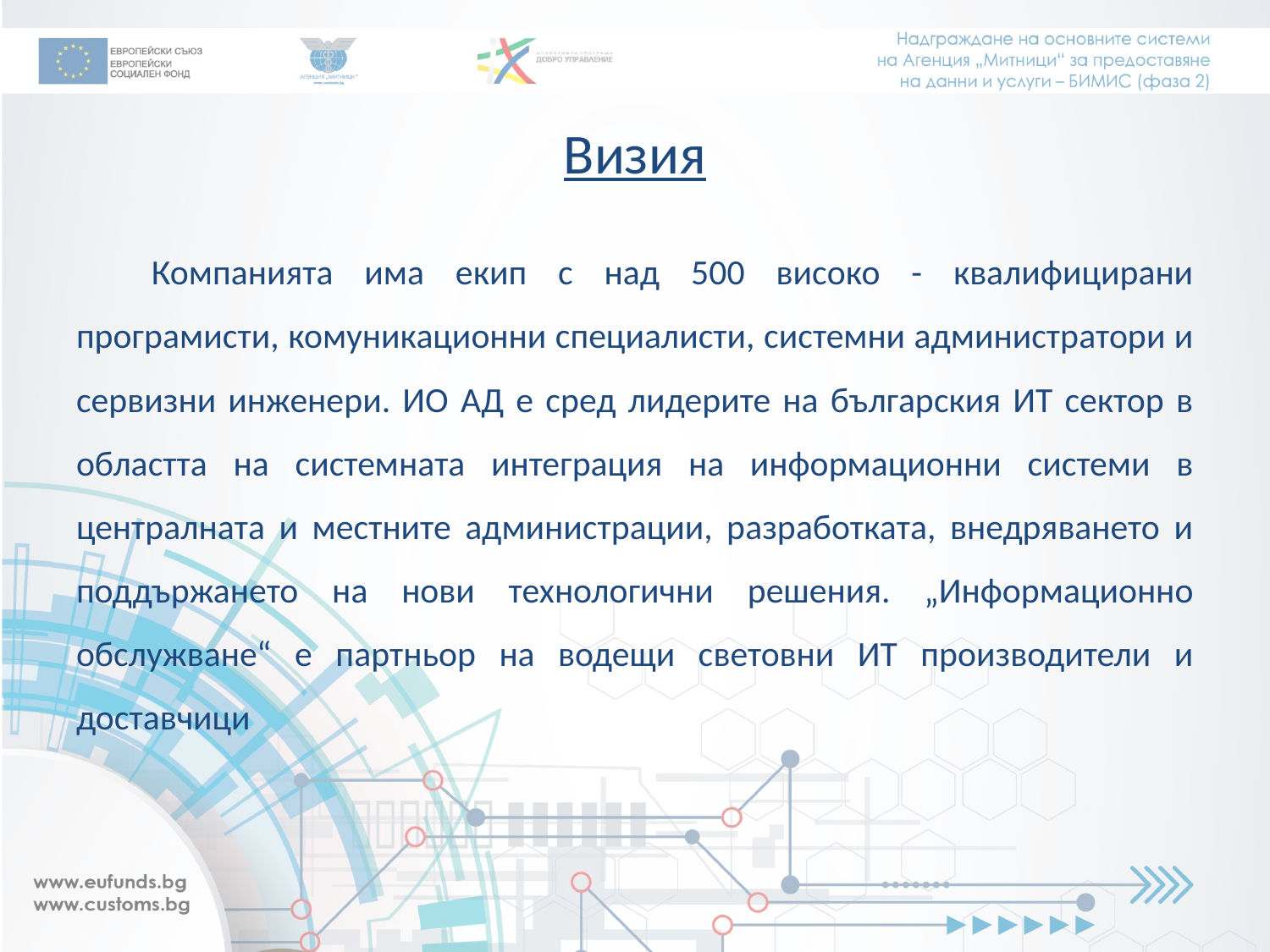

# Визия
Компанията има екип с над 500 високо - квалифицирани програмисти, комуникационни специалисти, системни администратори и сервизни инженери. ИО АД е сред лидерите на българския ИТ сектор в областта на системната интеграция на информационни системи в централната и местните администрации, разработката, внедряването и поддържането нa нови технологични решения. „Информационно обслужване“ е партньор на водещи световни ИТ производители и доставчици